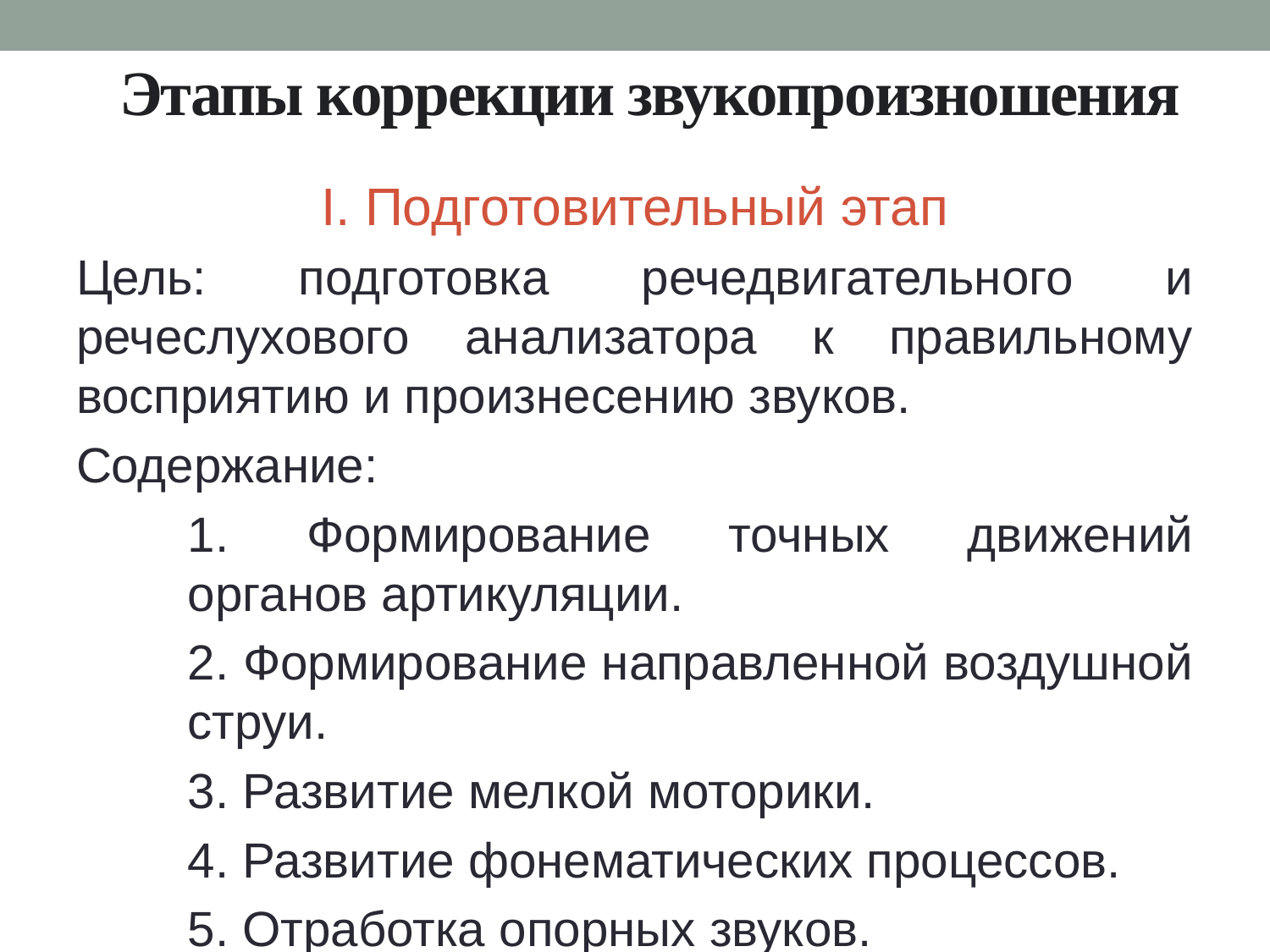

# Этапы коррекции звукопроизношения
I. Подготовительный этап
Цель: подготовка речедвигательного и речеслухового анализатора к правильному восприятию и произнесению звуков.
Содержание:
1. Формирование точных движений органов артикуляции.
2. Формирование направленной воздушной струи.
3. Развитие мелкой моторики.
4. Развитие фонематических процессов.
5. Отработка опорных звуков.